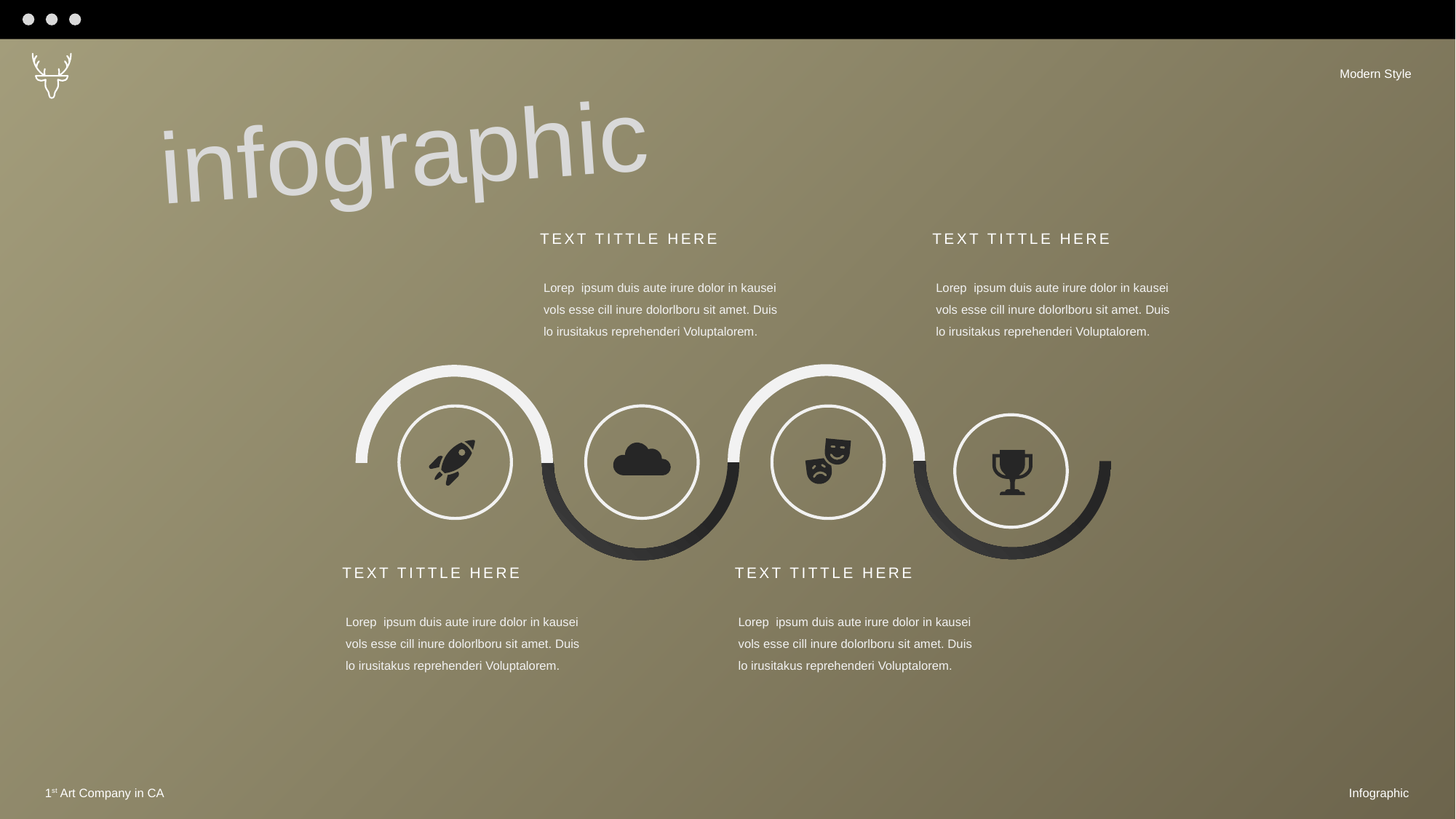

Modern Style
infographic
TEXT TITTLE HERE
TEXT TITTLE HERE
Lorep  ipsum duis aute irure dolor in kausei
vols esse cill inure dolorlboru sit amet. Duis
lo irusitakus reprehenderi Voluptalorem.
Lorep  ipsum duis aute irure dolor in kausei
vols esse cill inure dolorlboru sit amet. Duis
lo irusitakus reprehenderi Voluptalorem.

TEXT TITTLE HERE
TEXT TITTLE HERE
Lorep  ipsum duis aute irure dolor in kausei
vols esse cill inure dolorlboru sit amet. Duis
lo irusitakus reprehenderi Voluptalorem.
Lorep  ipsum duis aute irure dolor in kausei
vols esse cill inure dolorlboru sit amet. Duis
lo irusitakus reprehenderi Voluptalorem.
1st Art Company in CA
Infographic